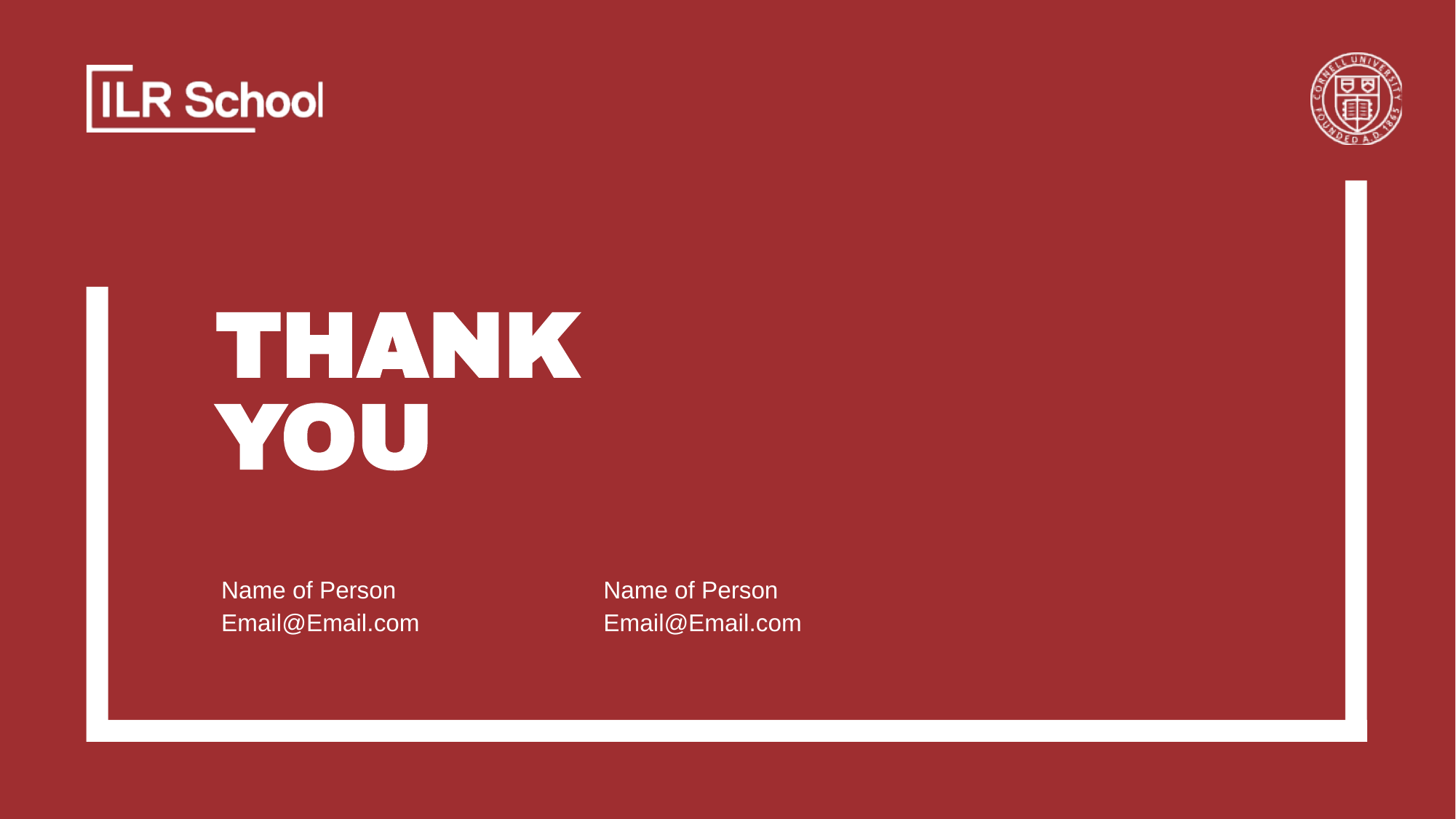

# Thank you
Name of Person
Email@Email.com
Name of Person
Email@Email.com